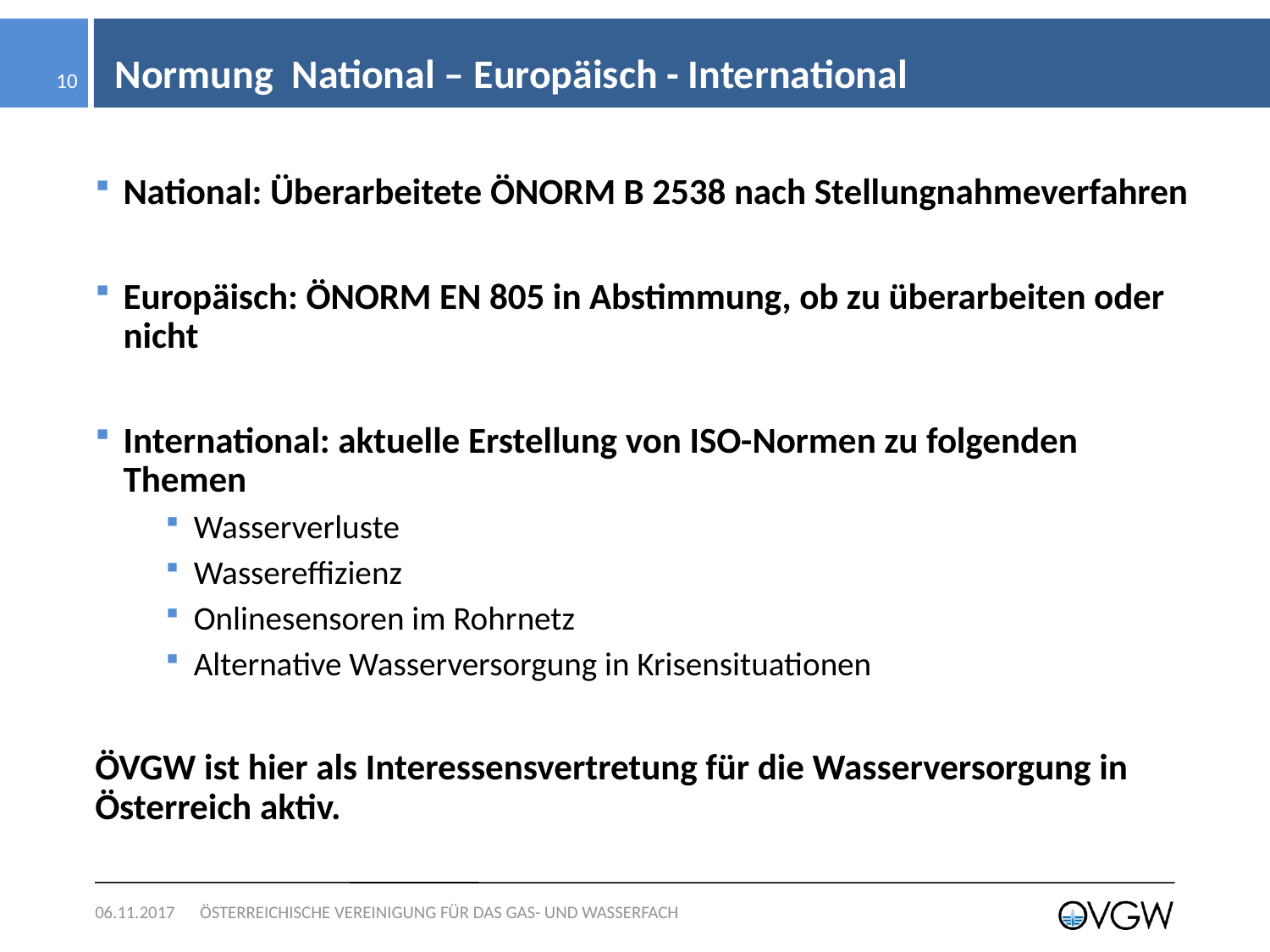

# Normung  National – Europäisch - International
10
National: Überarbeitete ÖNORM B 2538 nach Stellungnahmeverfahren

Europäisch: ÖNORM EN 805 in Abstimmung, ob zu überarbeiten oder nicht

International: aktuelle Erstellung von ISO-Normen zu folgenden Themen
Wasserverluste
Wassereffizienz
Onlinesensoren im Rohrnetz
Alternative Wasserversorgung in Krisensituationen

ÖVGW ist hier als Interessensvertretung für die Wasserversorgung in Österreich aktiv.
06.11.2017
ÖSTERREICHISCHE VEREINIGUNG FÜR DAS GAS- UND WASSERFACH